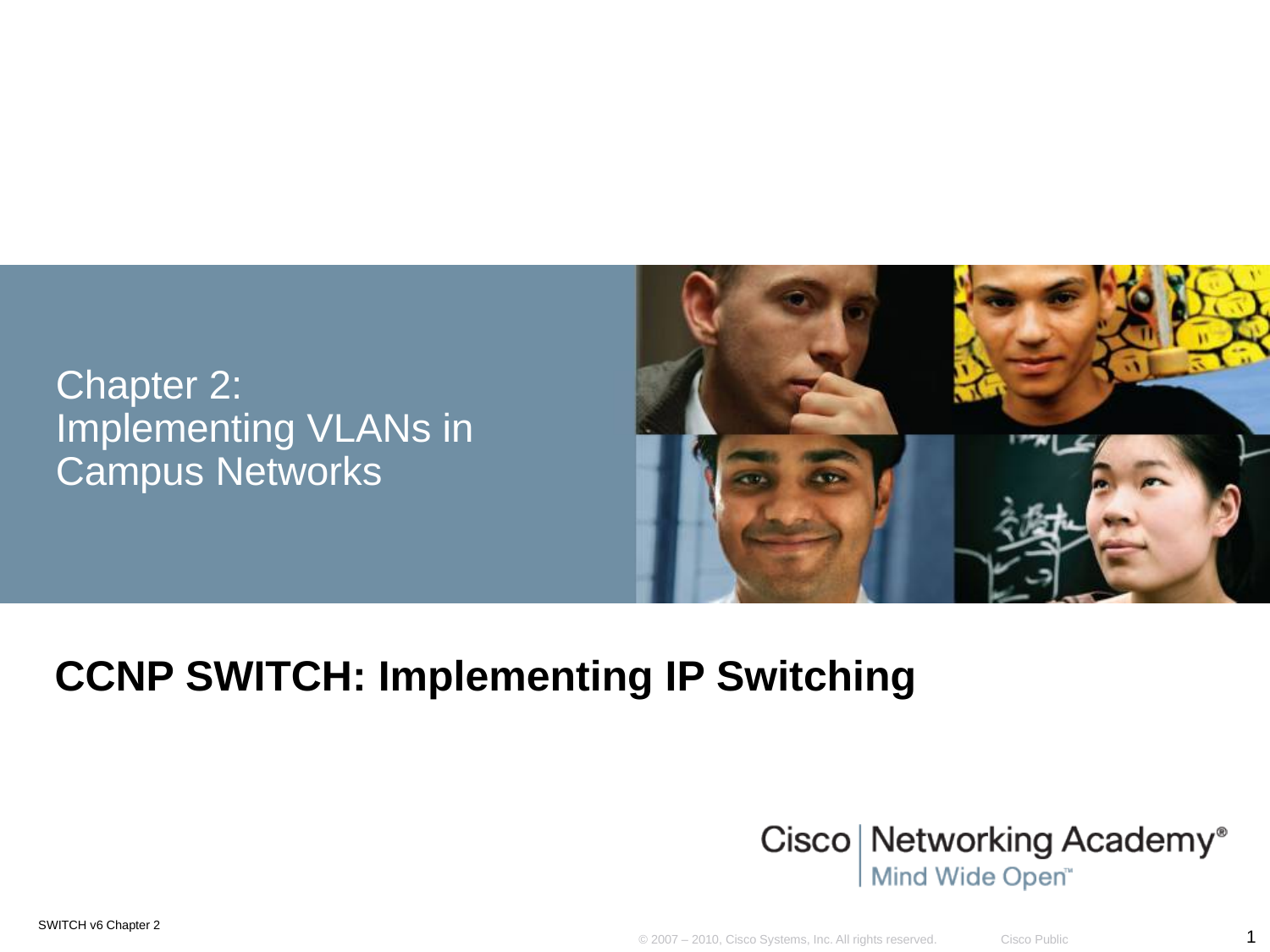

# Chapter 2: Implementing VLANs in Campus Networks
CCNP SWITCH: Implementing IP Switching